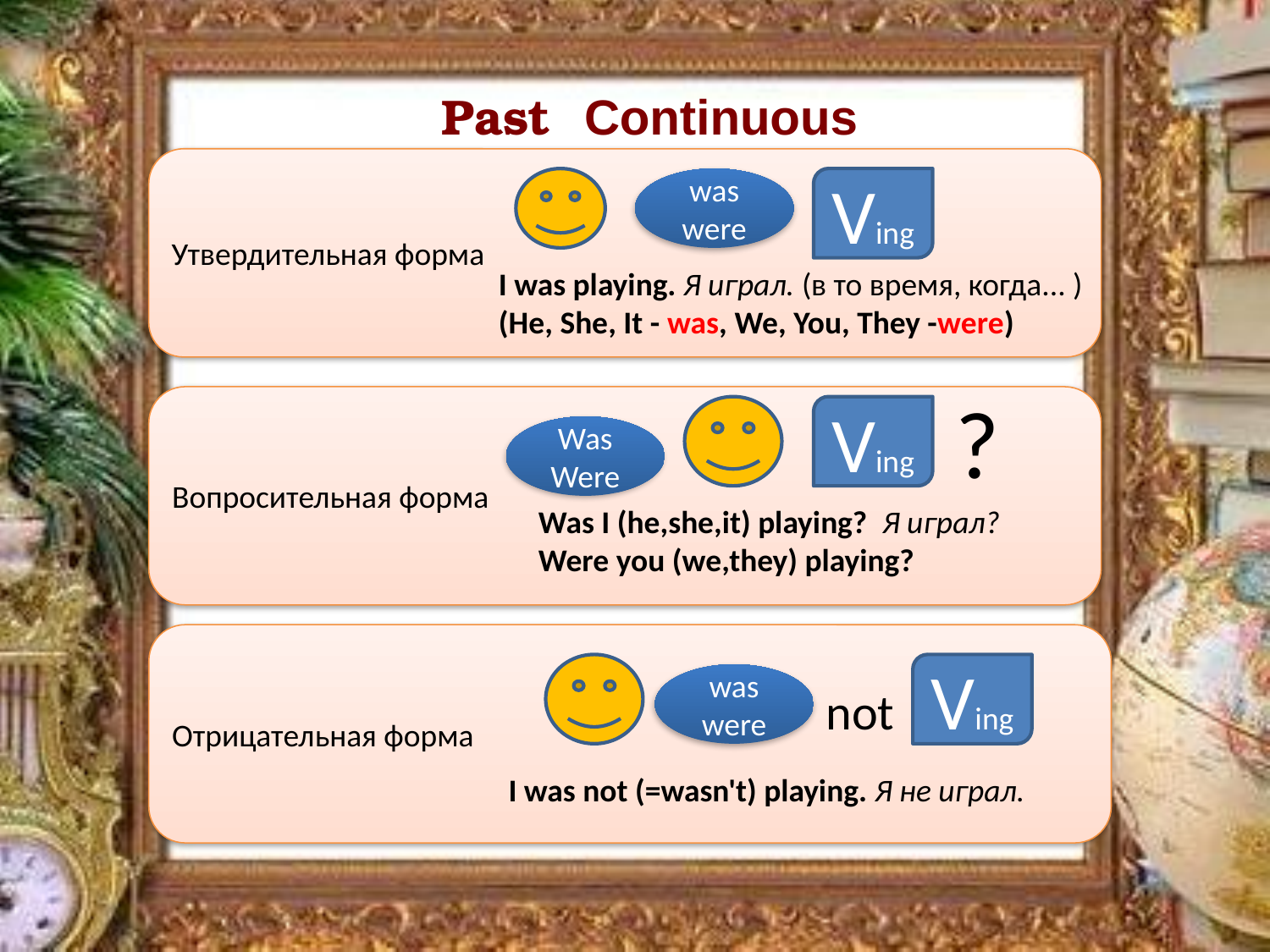

Past  Continuous

Утвердительная форма

was were
Ving
I was playing. Я играл. (в то время, когда... )
(He, She, It - was, We, You, They -were)

?
Вопросительная форма

Ving
Was Were
Was I (he,she,it) playing?  Я играл?
Were you (we,they) playing?
Отрицательная форма

Ving
was were
not
I was not (=wasn't) playing. Я не играл.